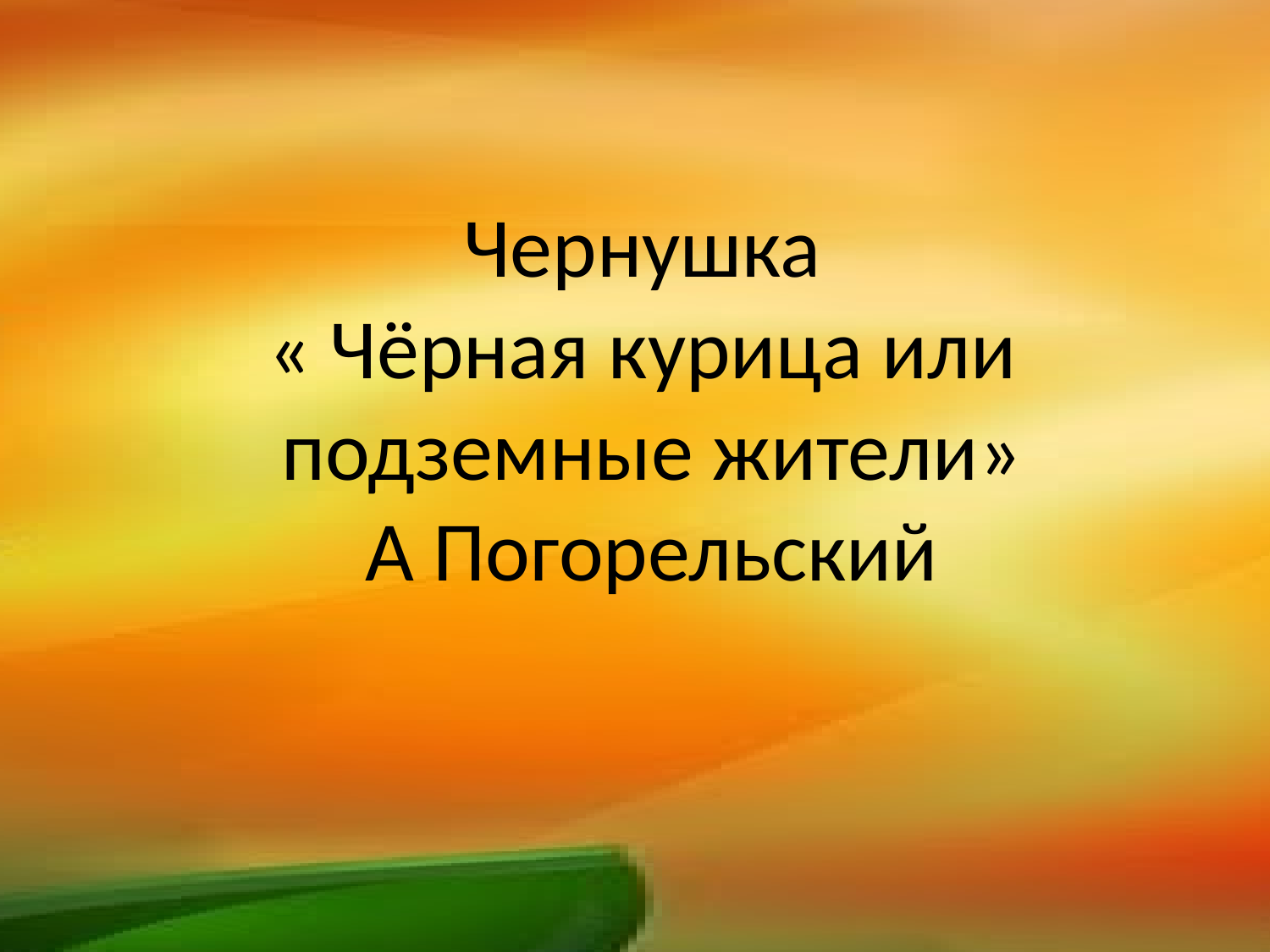

Чернушка
« Чёрная курица или
 подземные жители»
 А Погорельский